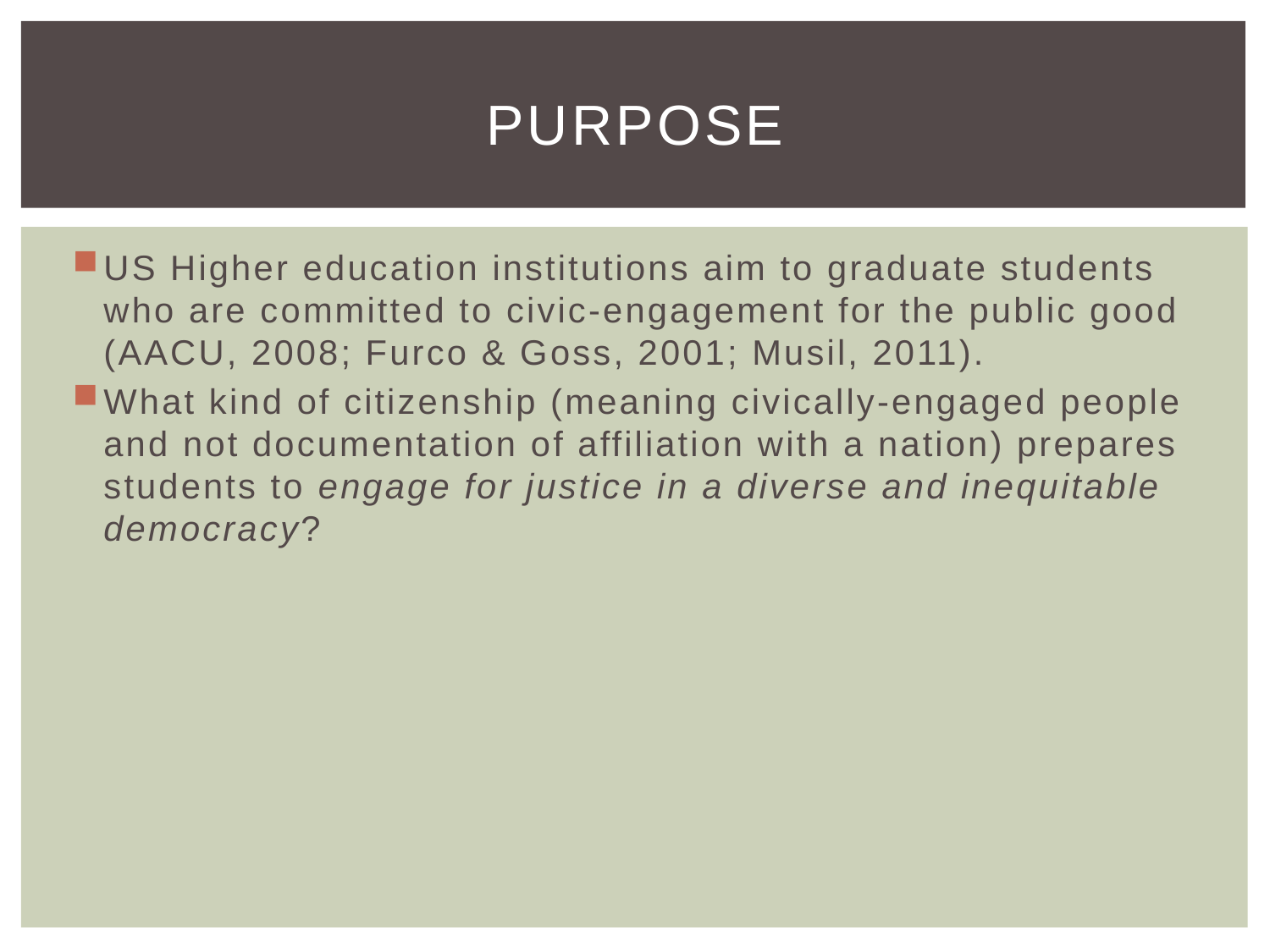

# Purpose
US Higher education institutions aim to graduate students who are committed to civic-engagement for the public good (AACU, 2008; Furco & Goss, 2001; Musil, 2011).
What kind of citizenship (meaning civically-engaged people and not documentation of affiliation with a nation) prepares students to engage for justice in a diverse and inequitable democracy?